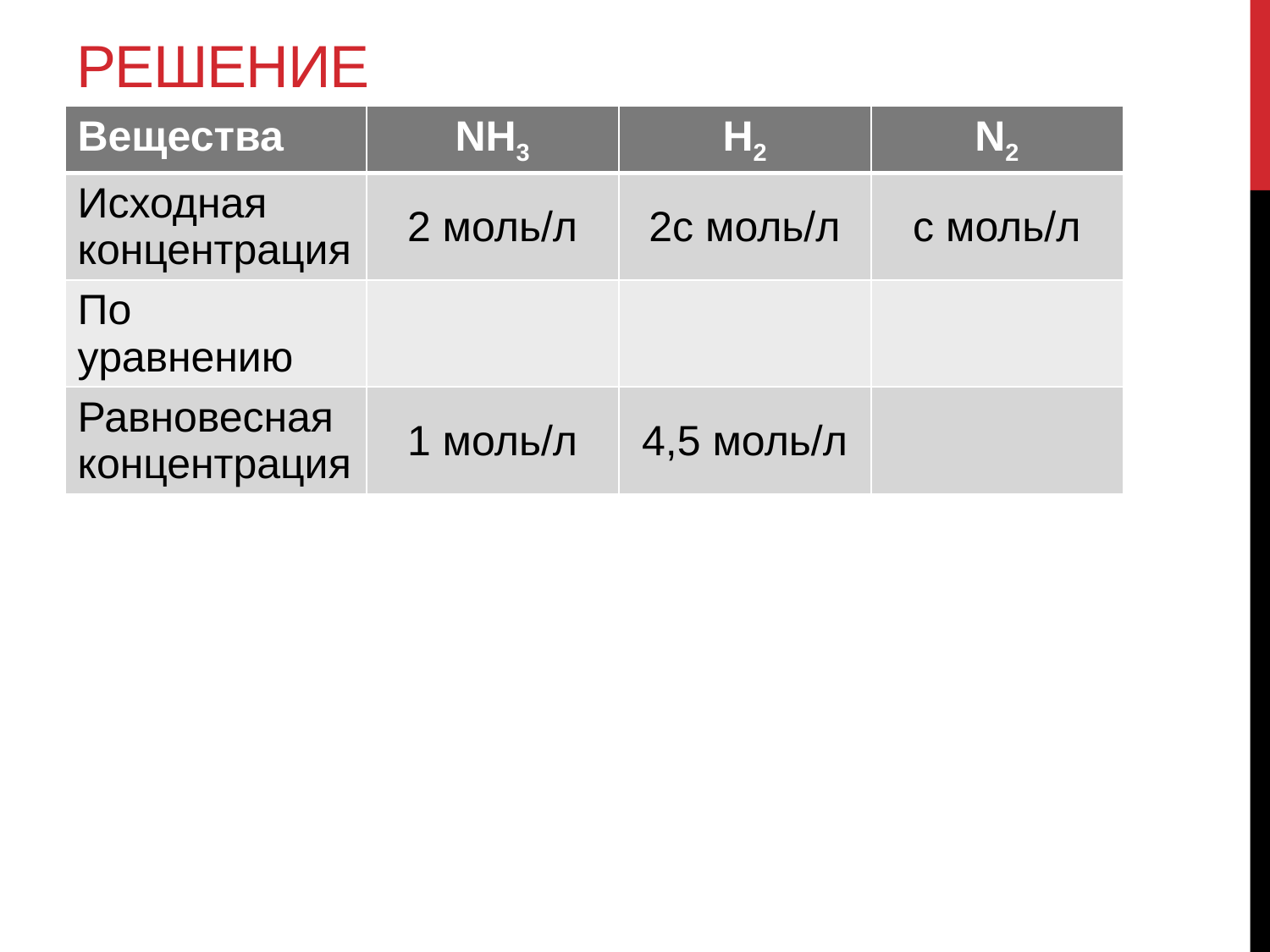

# решение
| Вещества | NН3 | Н2 | N2 |
| --- | --- | --- | --- |
| Исходная концентрация | 2 моль/л | 2с моль/л | с моль/л |
| По уравнению |  |  |  |
| Равновесная концентрация | 1 моль/л | 4,5 моль/л |  |